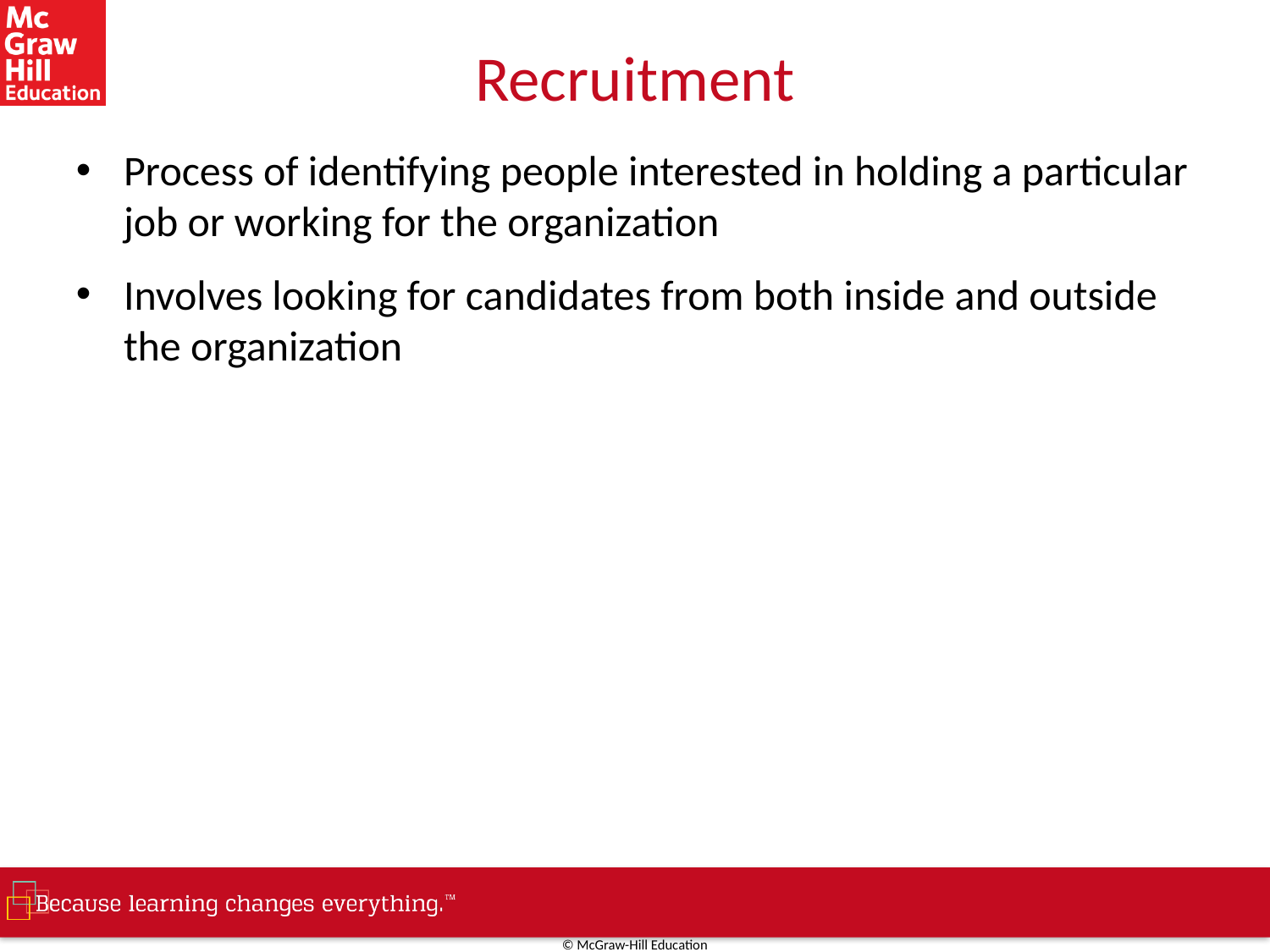

# Recruitment
Process of identifying people interested in holding a particular job or working for the organization
Involves looking for candidates from both inside and outside the organization